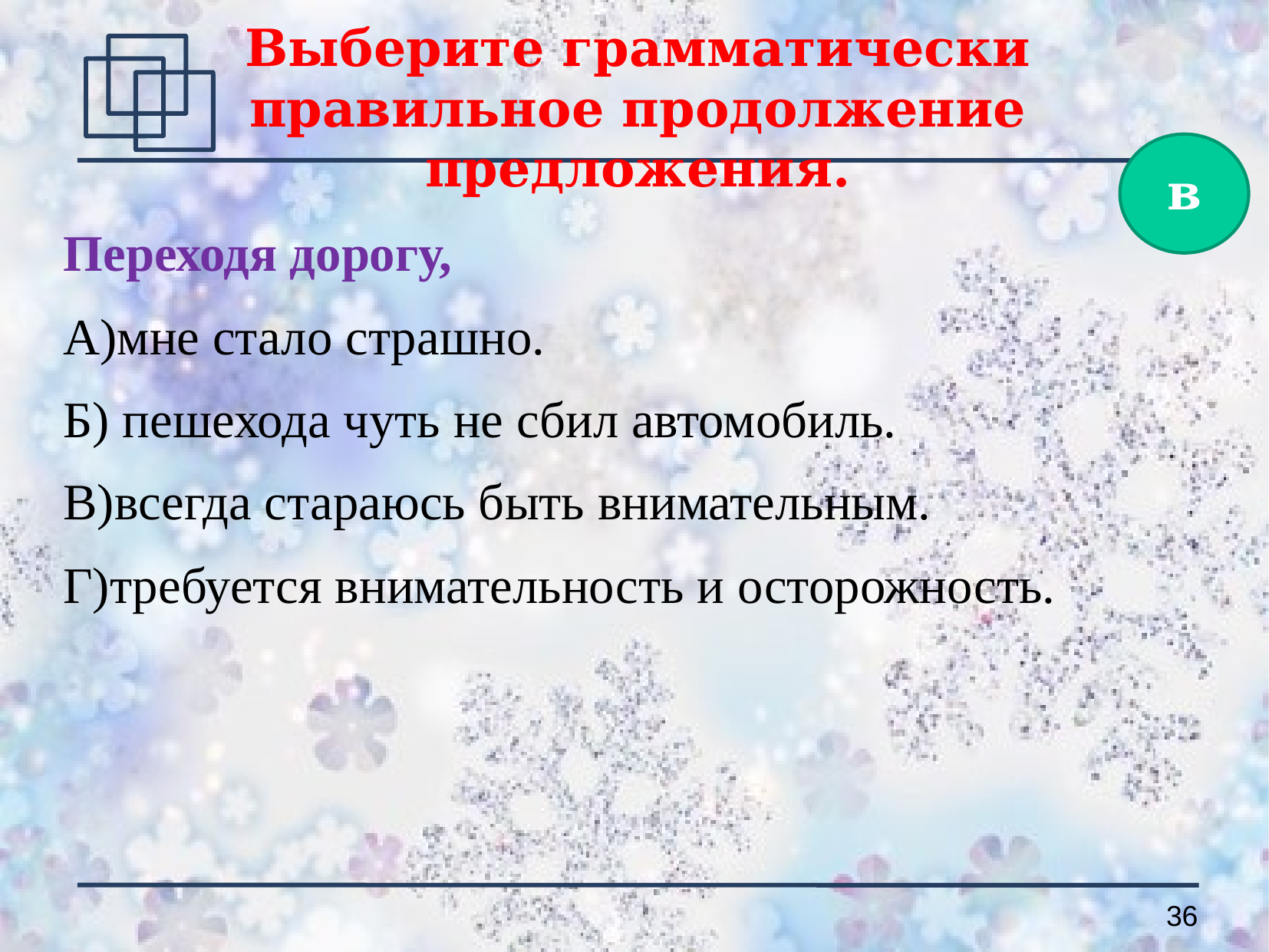

# Выберите грамматически правильное продолжение предложения.
в
Переходя дорогу,
А)мне стало страшно.
Б) пешехода чуть не сбил автомобиль.
В)всегда стараюсь быть внимательным.
Г)требуется внимательность и осторожность.